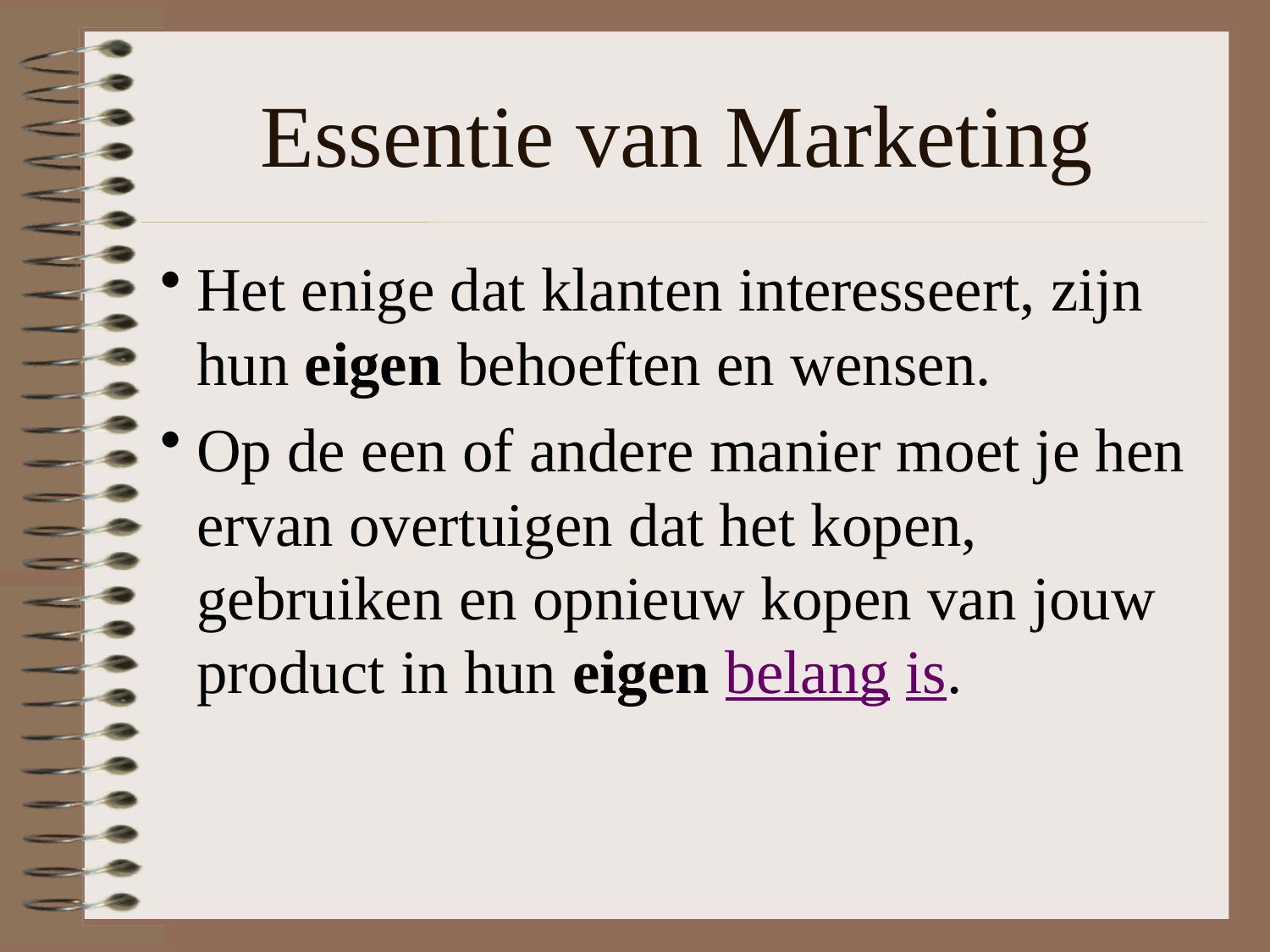

# Essentie van Marketing
Het enige dat klanten interesseert, zijn hun eigen behoeften en wensen.
Op de een of andere manier moet je hen ervan overtuigen dat het kopen, gebruiken en opnieuw kopen van jouw product in hun eigen belang is.